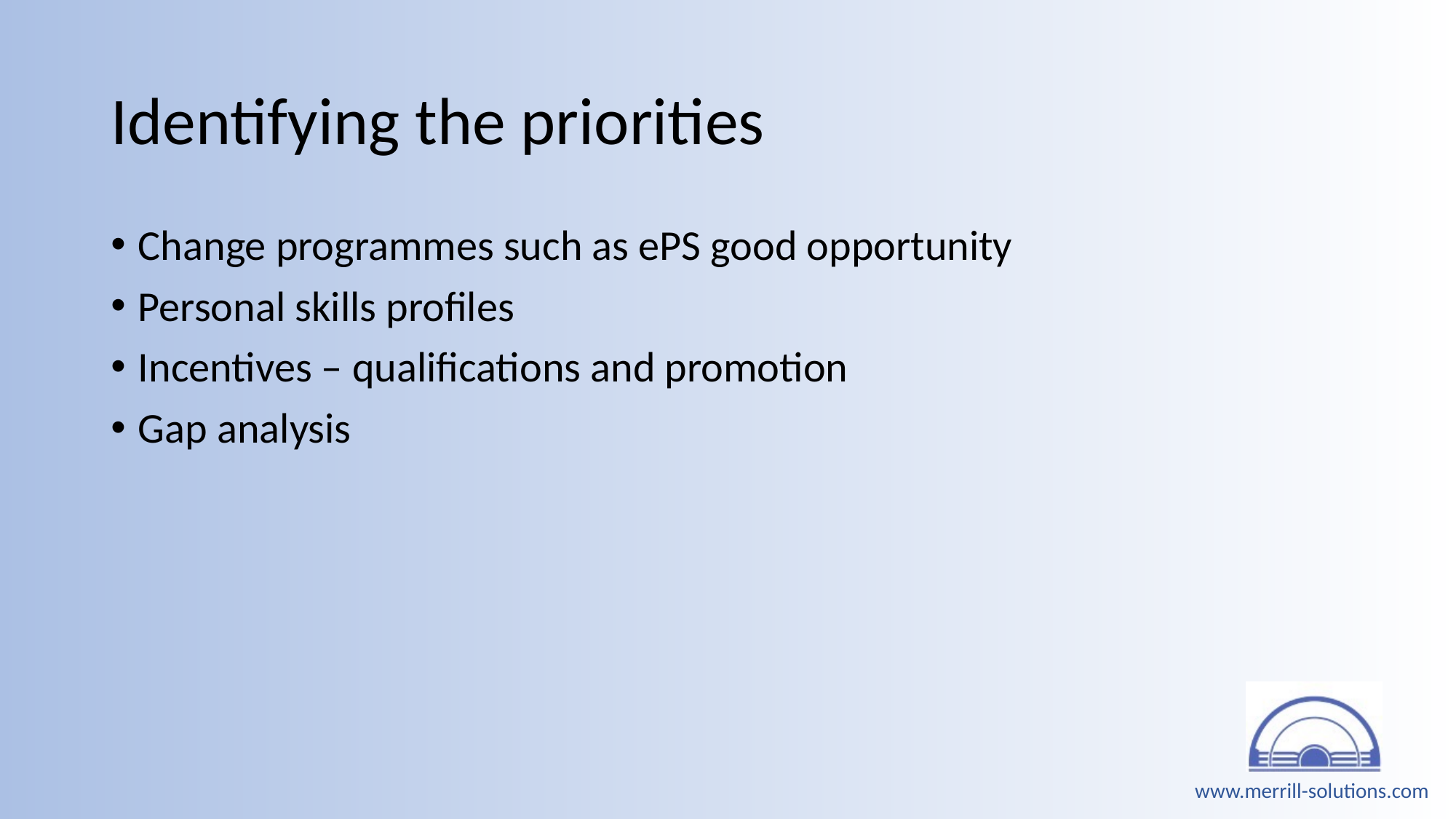

# Identifying the priorities
Change programmes such as ePS good opportunity
Personal skills profiles
Incentives – qualifications and promotion
Gap analysis